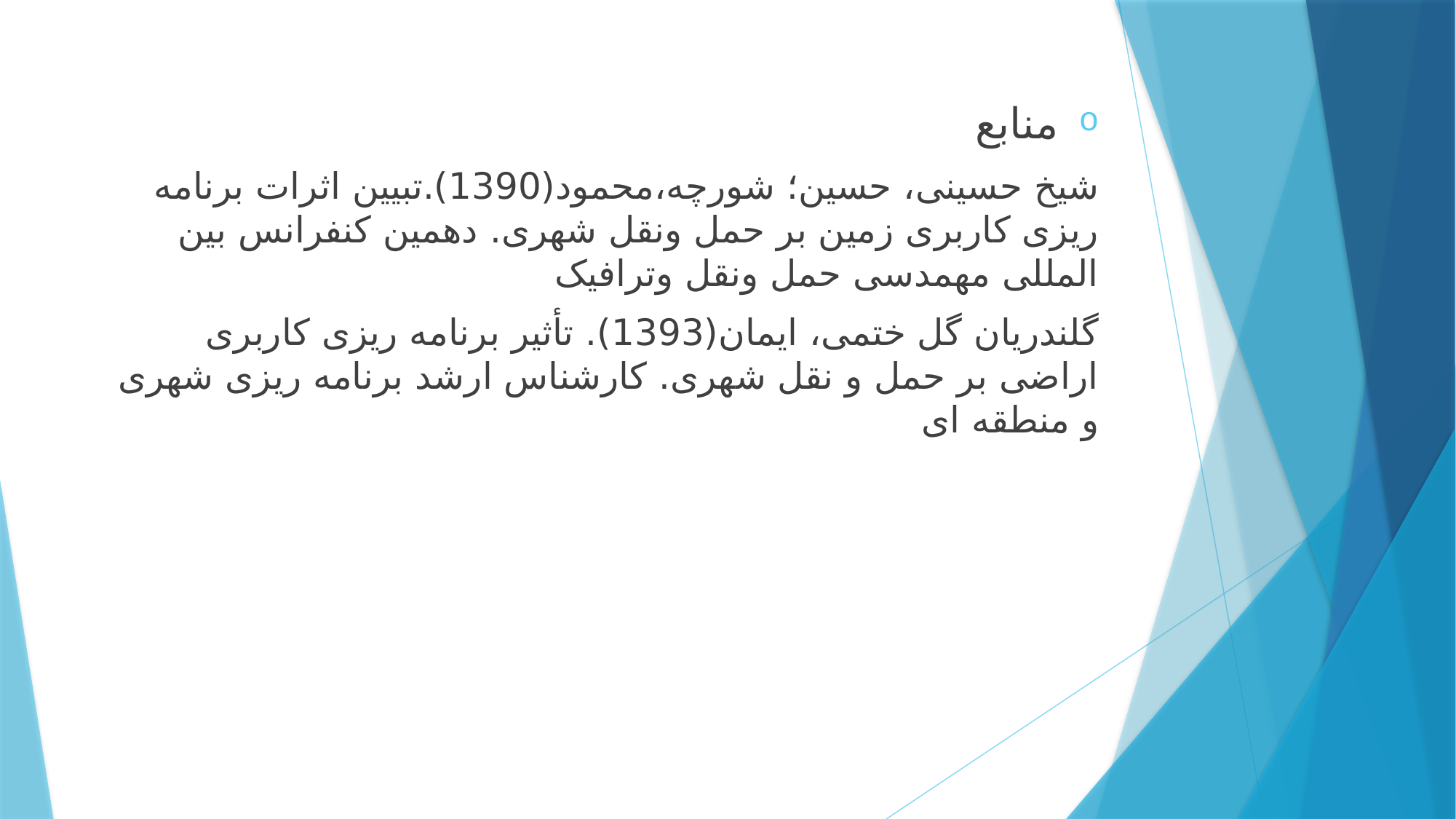

منابع
شیخ حسینی، حسین؛ شورچه،محمود(1390).تبیین اثرات برنامه ریزی کاربری زمین بر حمل ونقل شهری. دهمین کنفرانس بین المللی مهمدسی حمل ونقل وترافیک
گلندریان گل ختمی، ایمان(1393). تأثیر برنامه ریزی کاربری اراضی بر حمل و نقل شهری. کارشناس ارشد برنامه ریزی شهری و منطقه ای